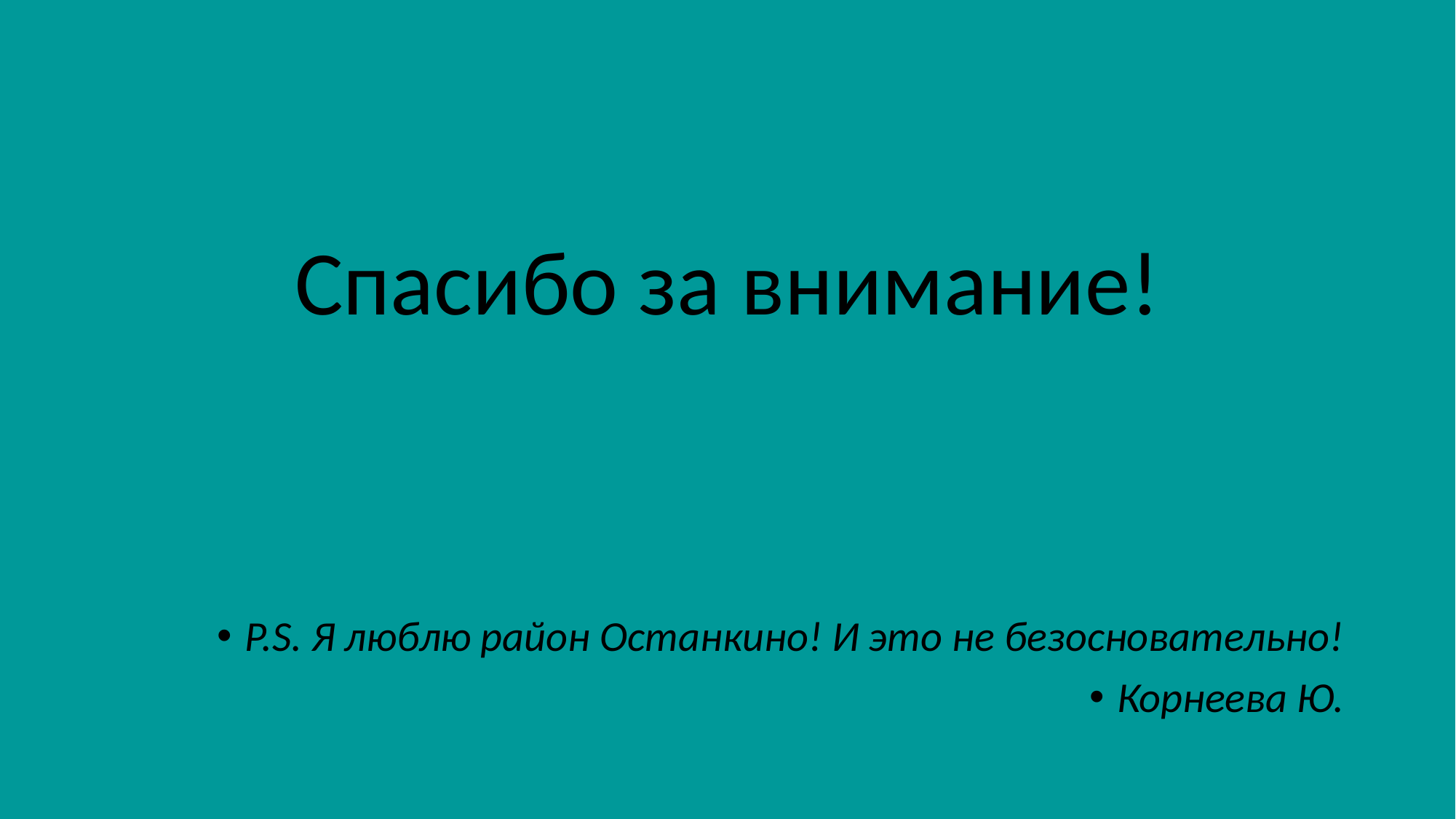

Спасибо за внимание!
P.S. Я люблю район Останкино! И это не безосновательно!
Корнеева Ю.